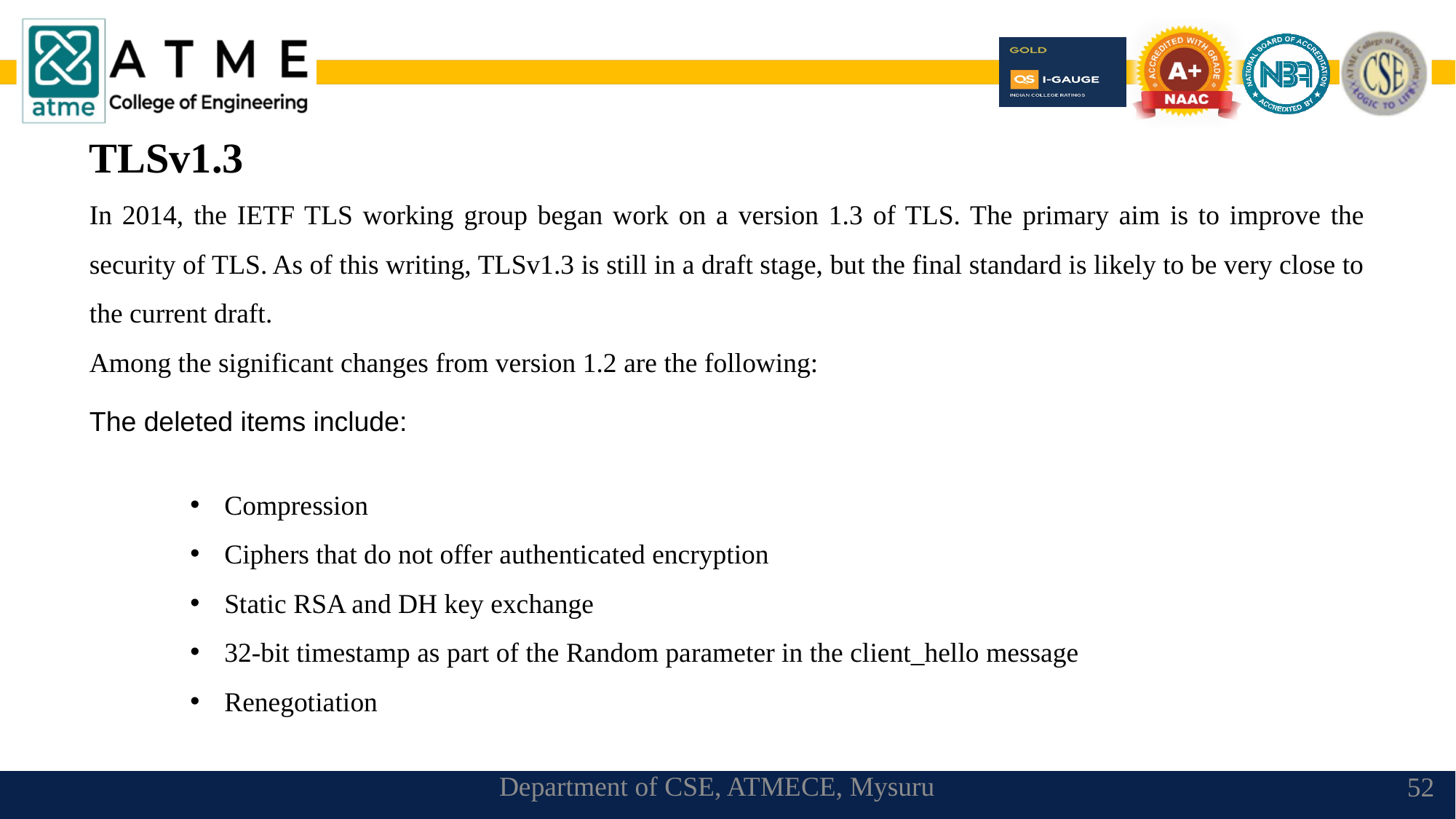

TLSv1.3
In 2014, the IETF TLS working group began work on a version 1.3 of TLS. The primary aim is to improve the security of TLS. As of this writing, TLSv1.3 is still in a draft stage, but the final standard is likely to be very close to the current draft.
Among the significant changes from version 1.2 are the following:
The deleted items include:
Compression
Ciphers that do not offer authenticated encryption
Static RSA and DH key exchange
32-bit timestamp as part of the Random parameter in the client_hello message
Renegotiation
Department of CSE, ATMECE, Mysuru
52